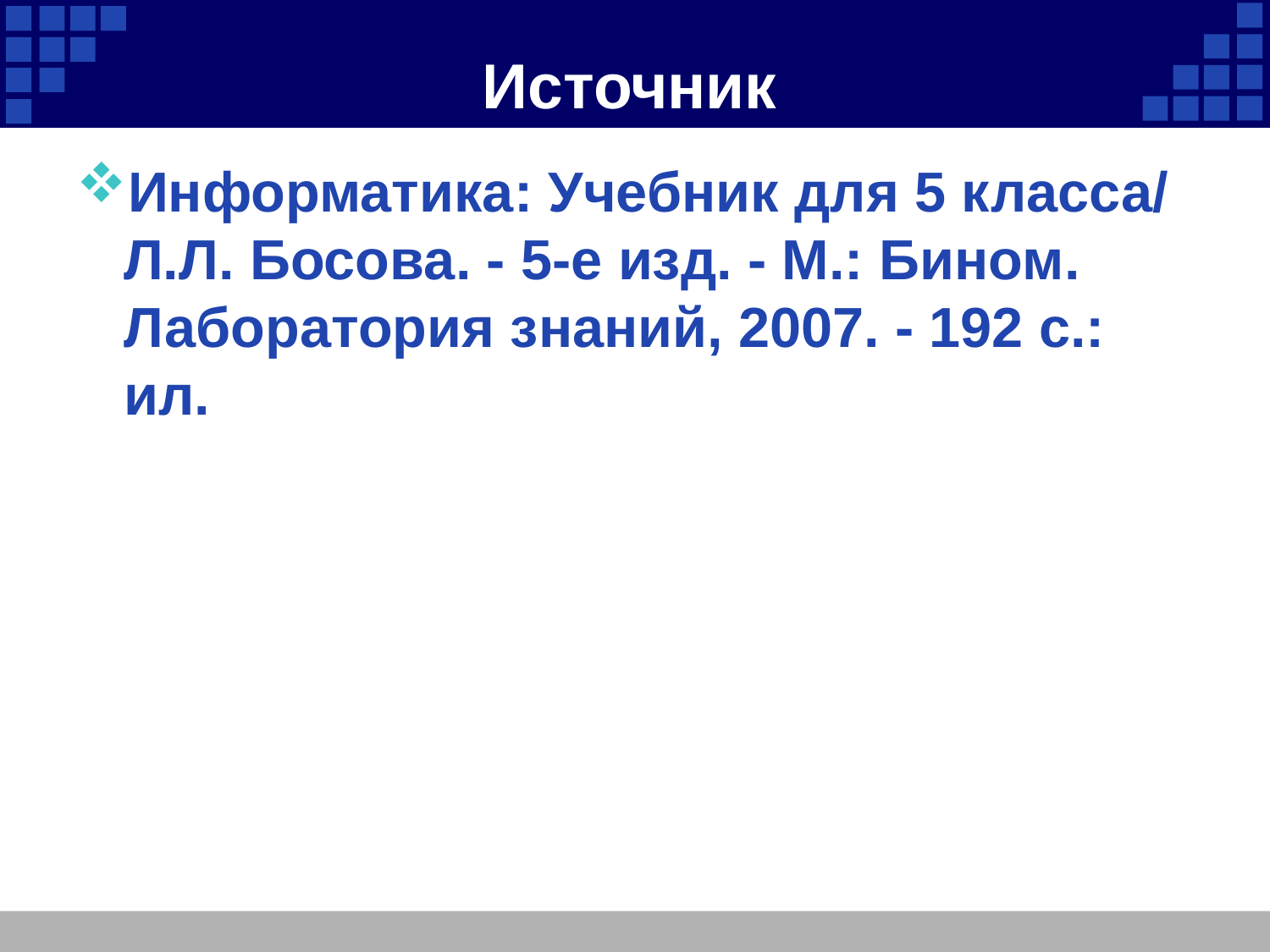

# Источник
Информатика: Учебник для 5 класса/ Л.Л. Босова. - 5-е изд. - М.: Бином. Лаборатория знаний, 2007. - 192 с.: ил.